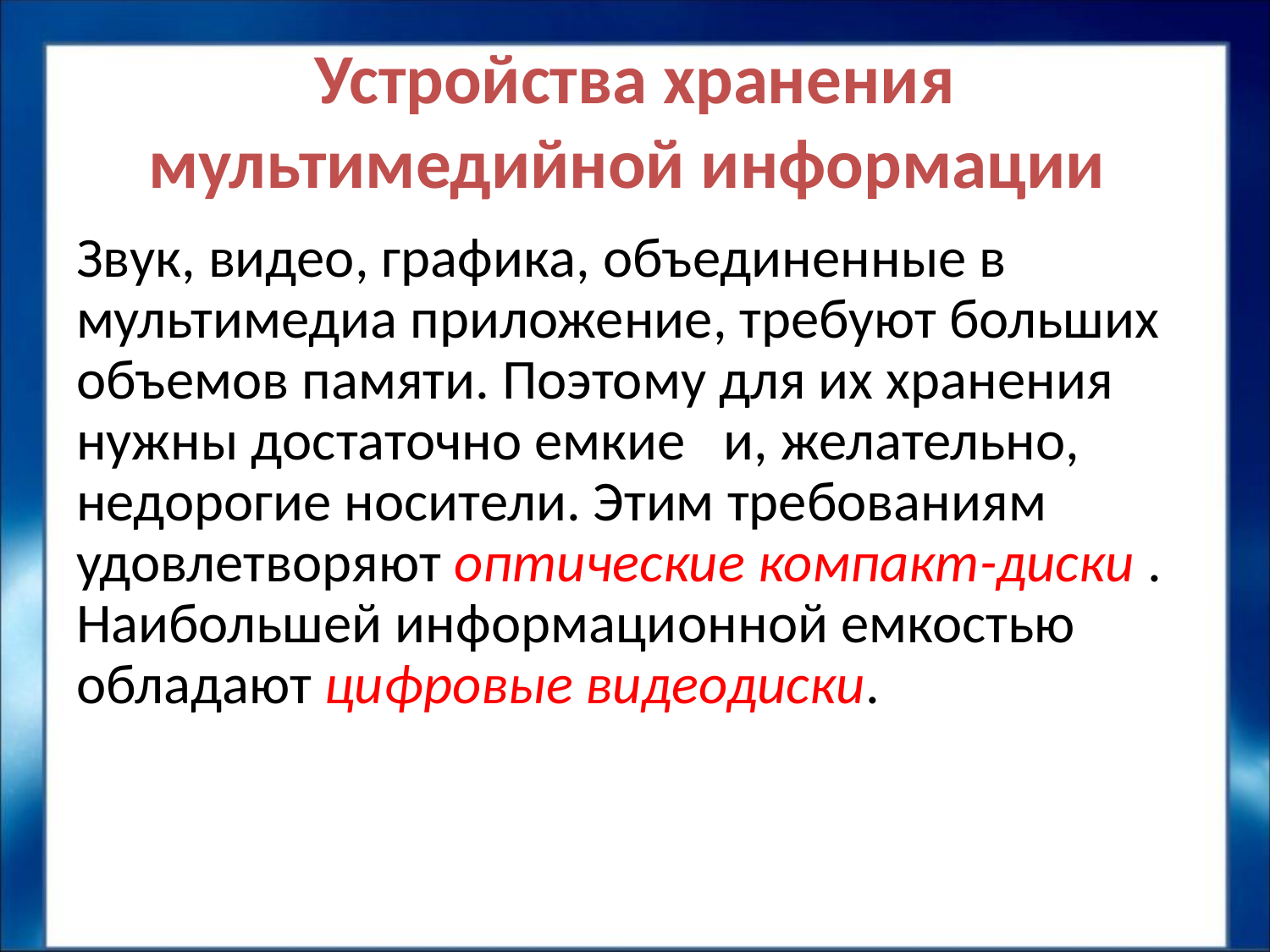

Устройства хранения мультимедийной информации
Звук, видео, графика, объединенные в мультимедиа приложение, требуют больших объемов памяти. Поэтому для их хранения нужны достаточно емкие   и, желательно, недорогие носители. Этим требованиям удовлетворяют оптические компакт-диски . Наибольшей информаци­онной емкостью обладают цифровые видеодиски.